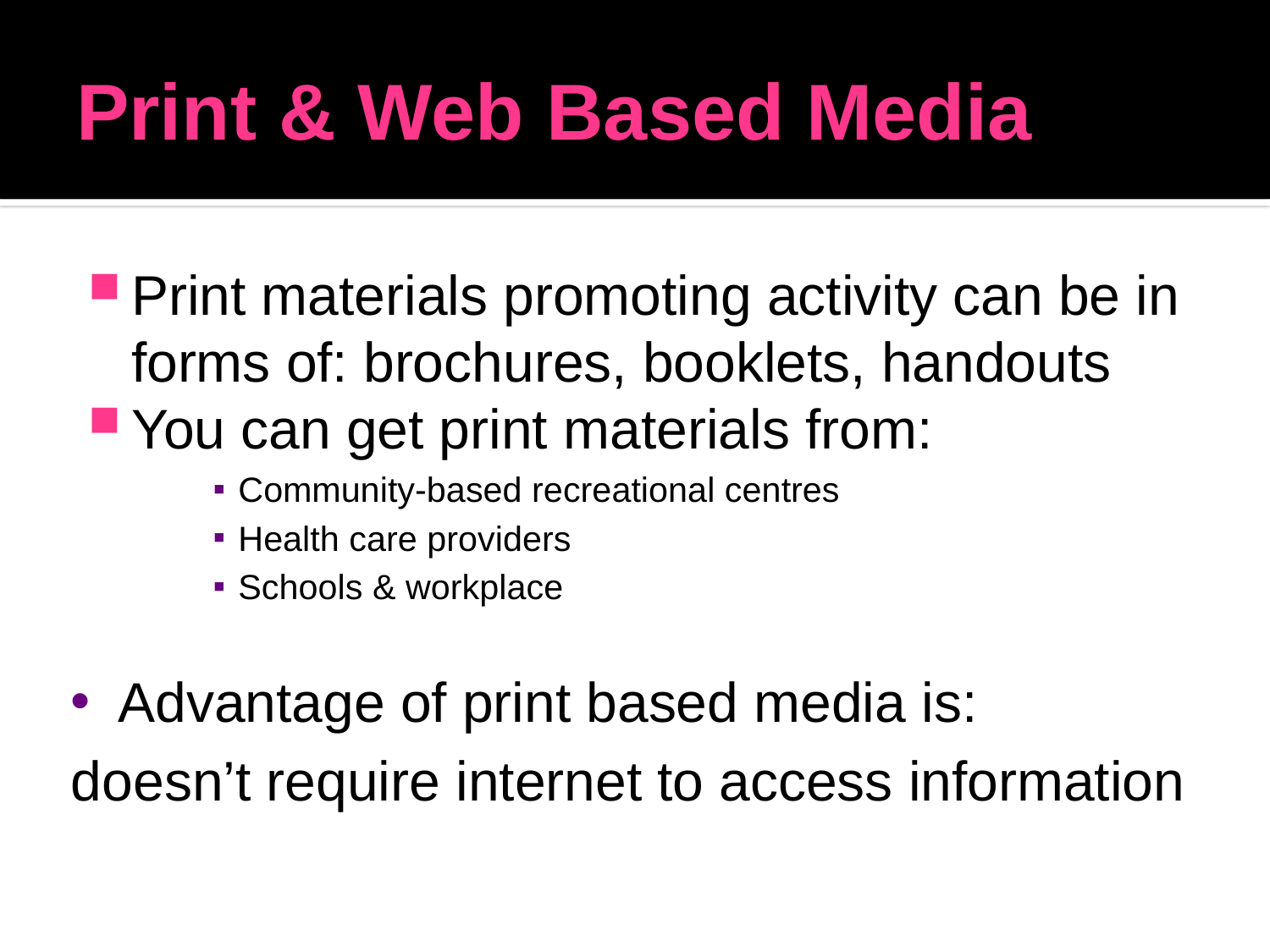

# Print & Web Based Media
Print materials promoting activity can be in forms of: brochures, booklets, handouts
You can get print materials from:
Community-based recreational centres
Health care providers
Schools & workplace

Advantage of print based media is:
doesn’t require internet to access information